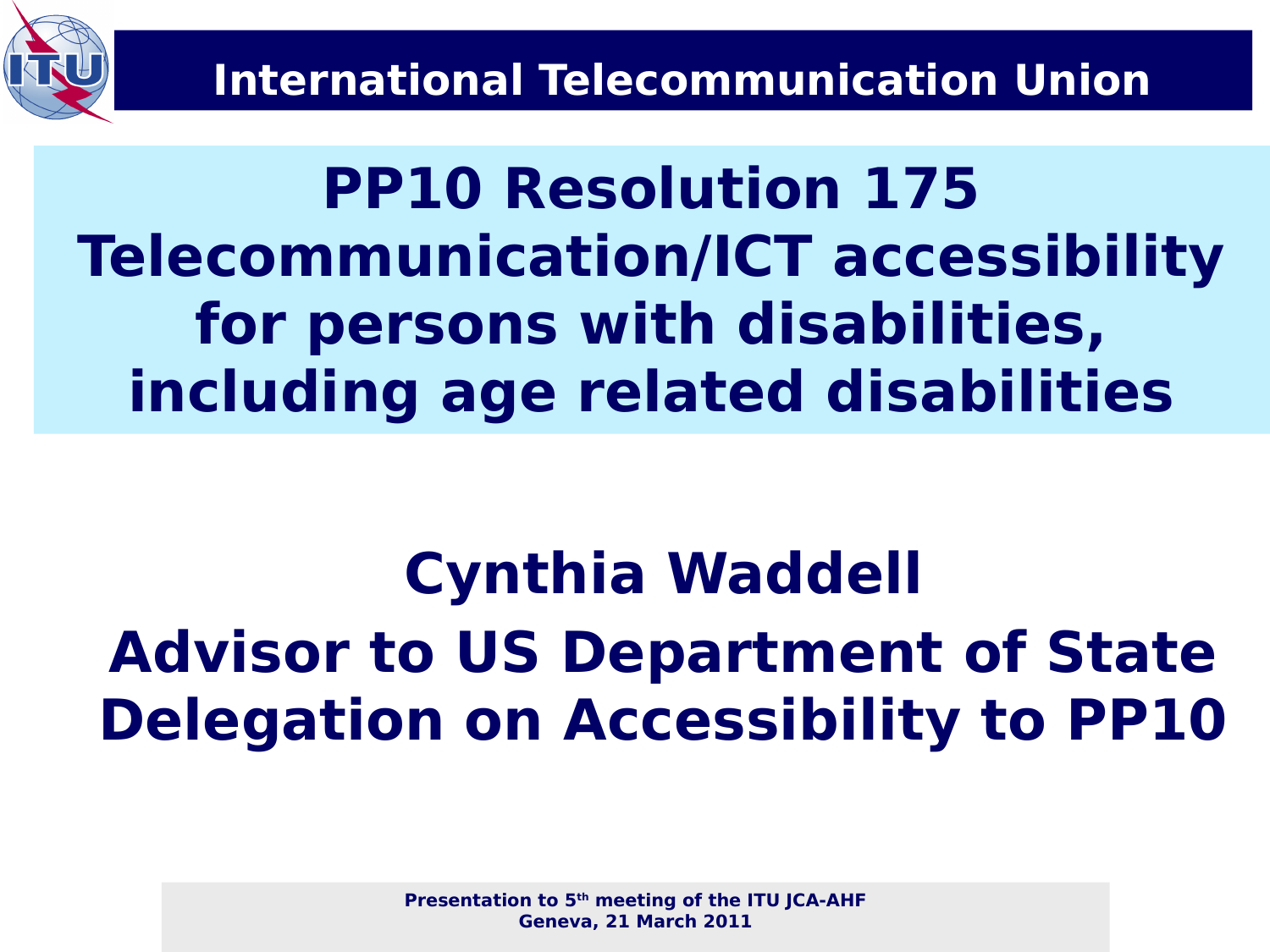

# PP10 Resolution 175 Telecommunication/ICT accessibility for persons with disabilities, including age related disabilities
Cynthia Waddell
Advisor to US Department of State Delegation on Accessibility to PP10